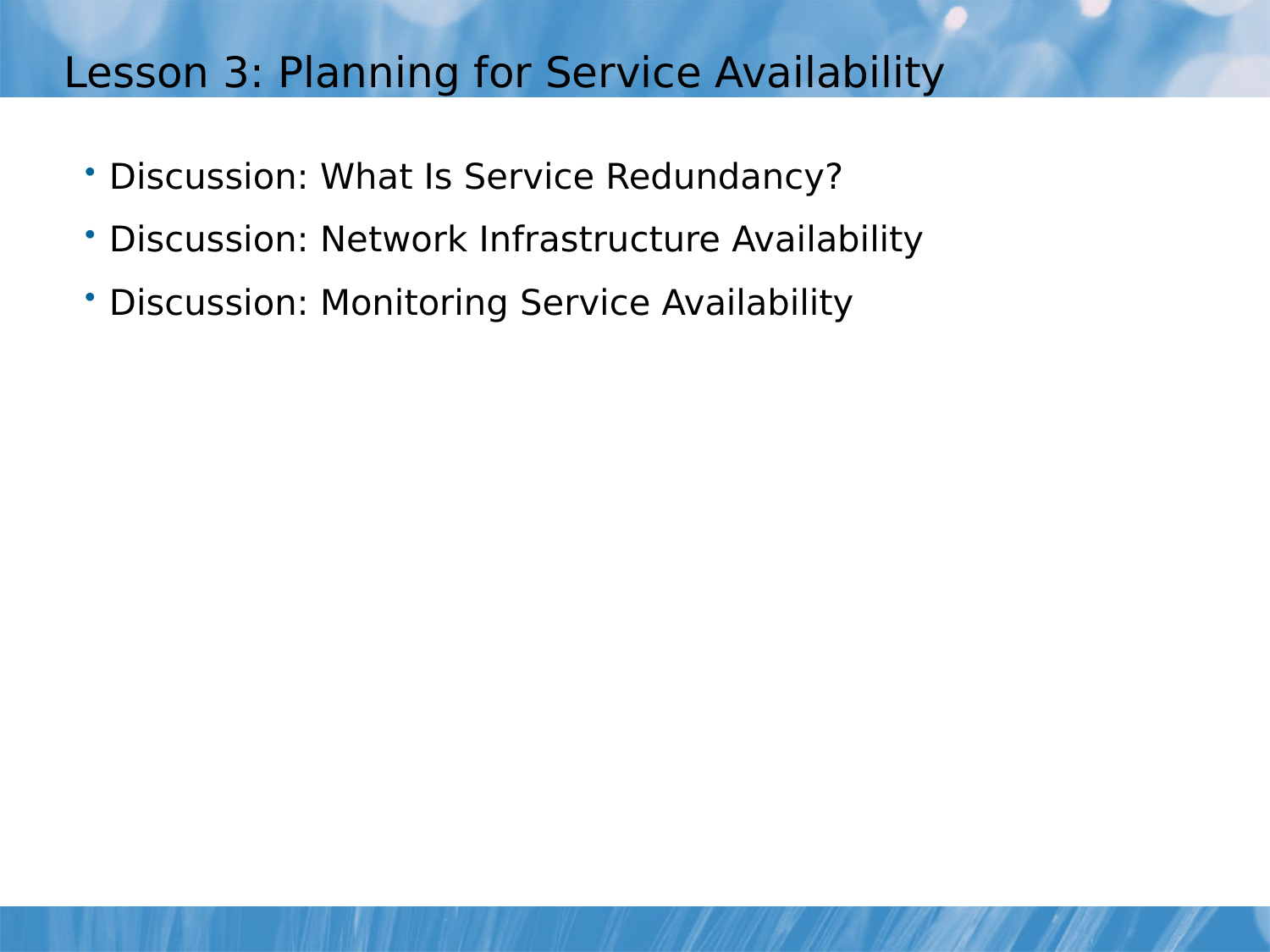

# Lesson 3: Planning for Service Availability

Discussion: What Is Service Redundancy?
Discussion: Network Infrastructure Availability
Discussion: Monitoring Service Availability